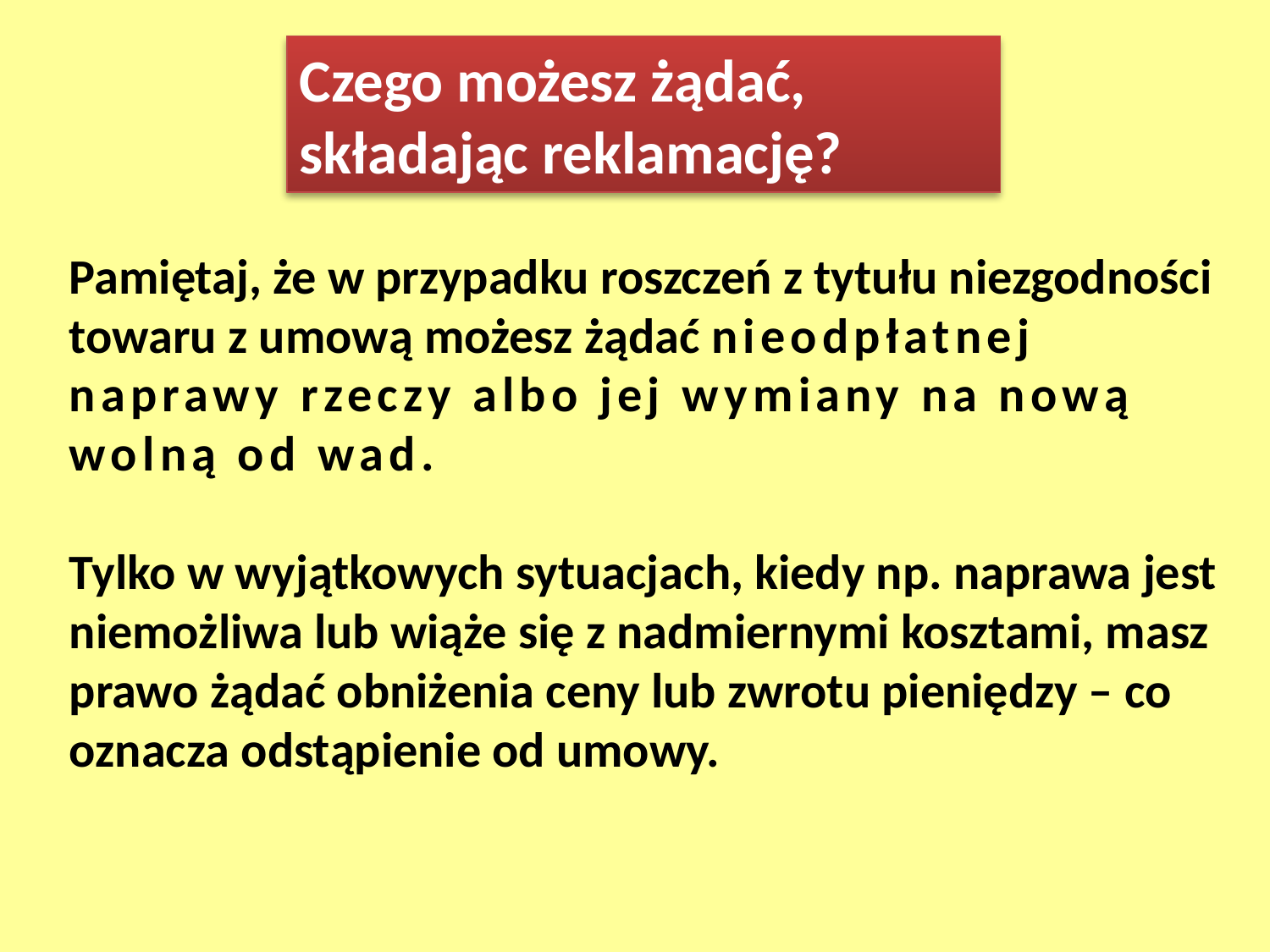

Czego możesz żądać,  składając reklamację?
Pamiętaj, że w przypadku roszczeń z tytułu niezgodności towaru z umową możesz żądać nieodpłatnej naprawy rzeczy albo jej wymiany na nową wolną od wad.

Tylko w wyjątkowych sytuacjach, kiedy np. naprawa jest niemożliwa lub wiąże się z nadmiernymi kosztami, masz prawo żądać obniżenia ceny lub zwrotu pieniędzy – co oznacza odstąpienie od umowy.